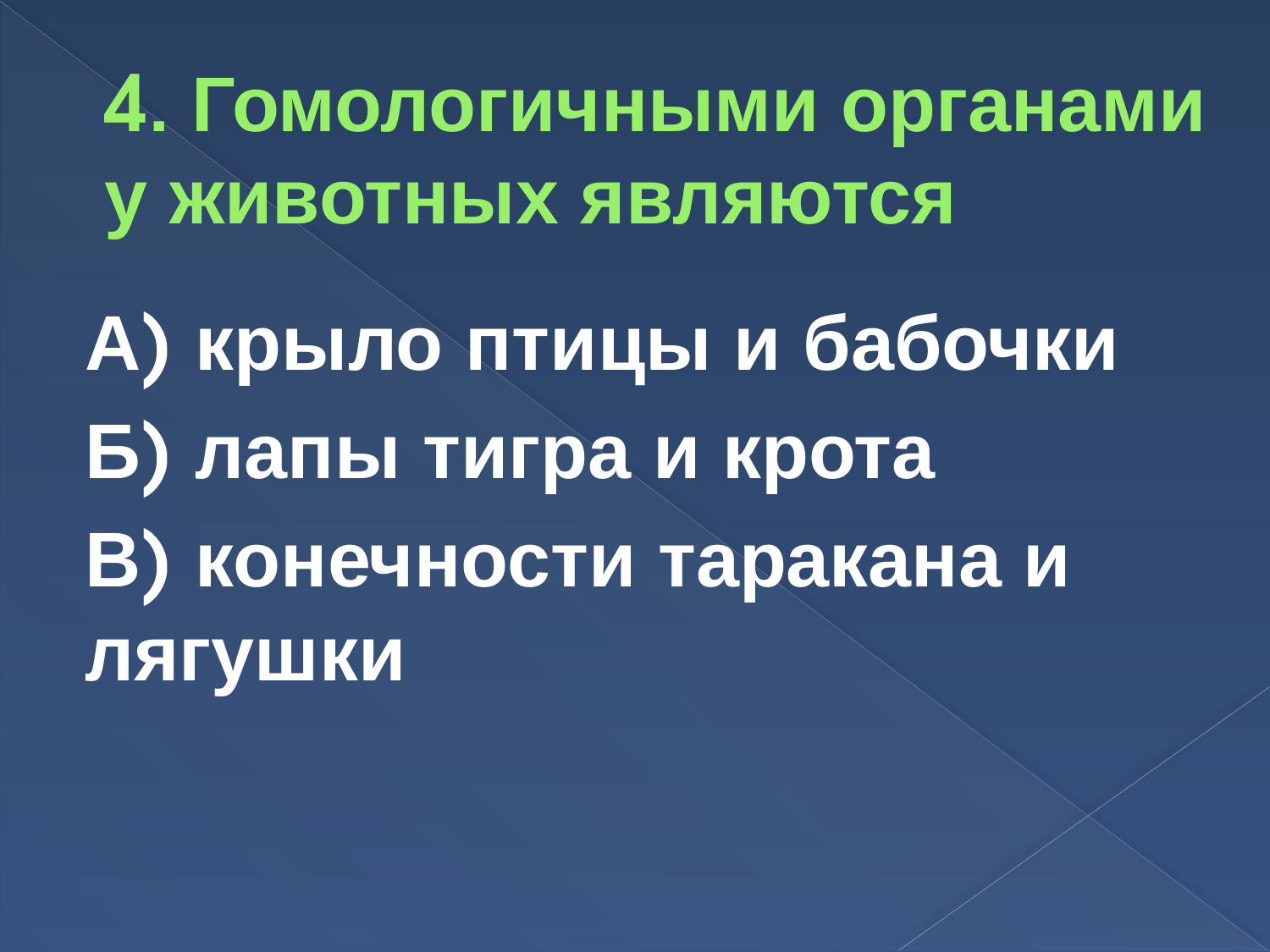

# 4. Гомологичными органами у животных являются
А) крыло птицы и бабочки
Б) лапы тигра и крота
В) конечности таракана и лягушки